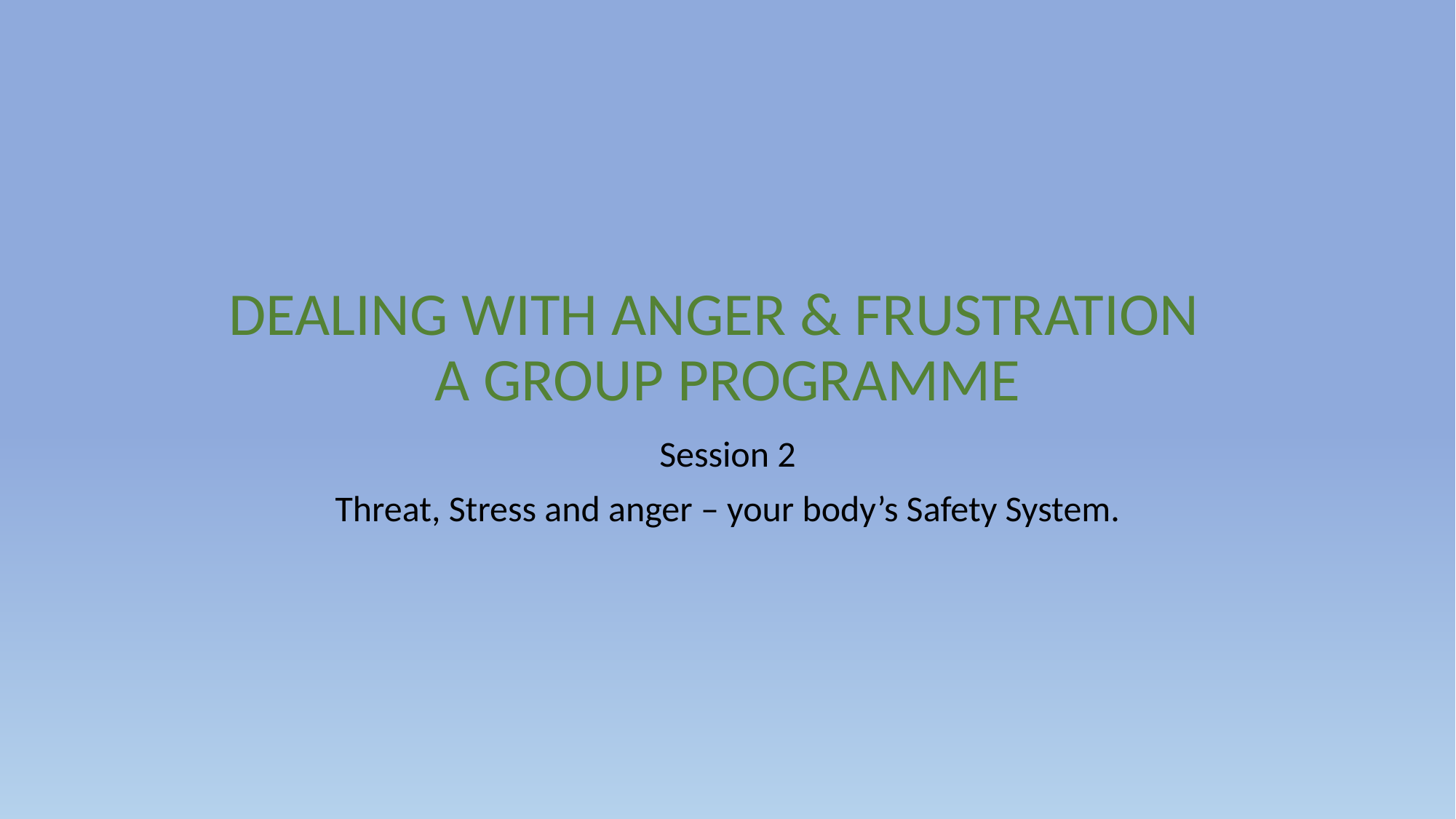

# DEALING WITH ANGER & FRUSTRATION A GROUP PROGRAMME
Session 2
Threat, Stress and anger – your body’s Safety System.